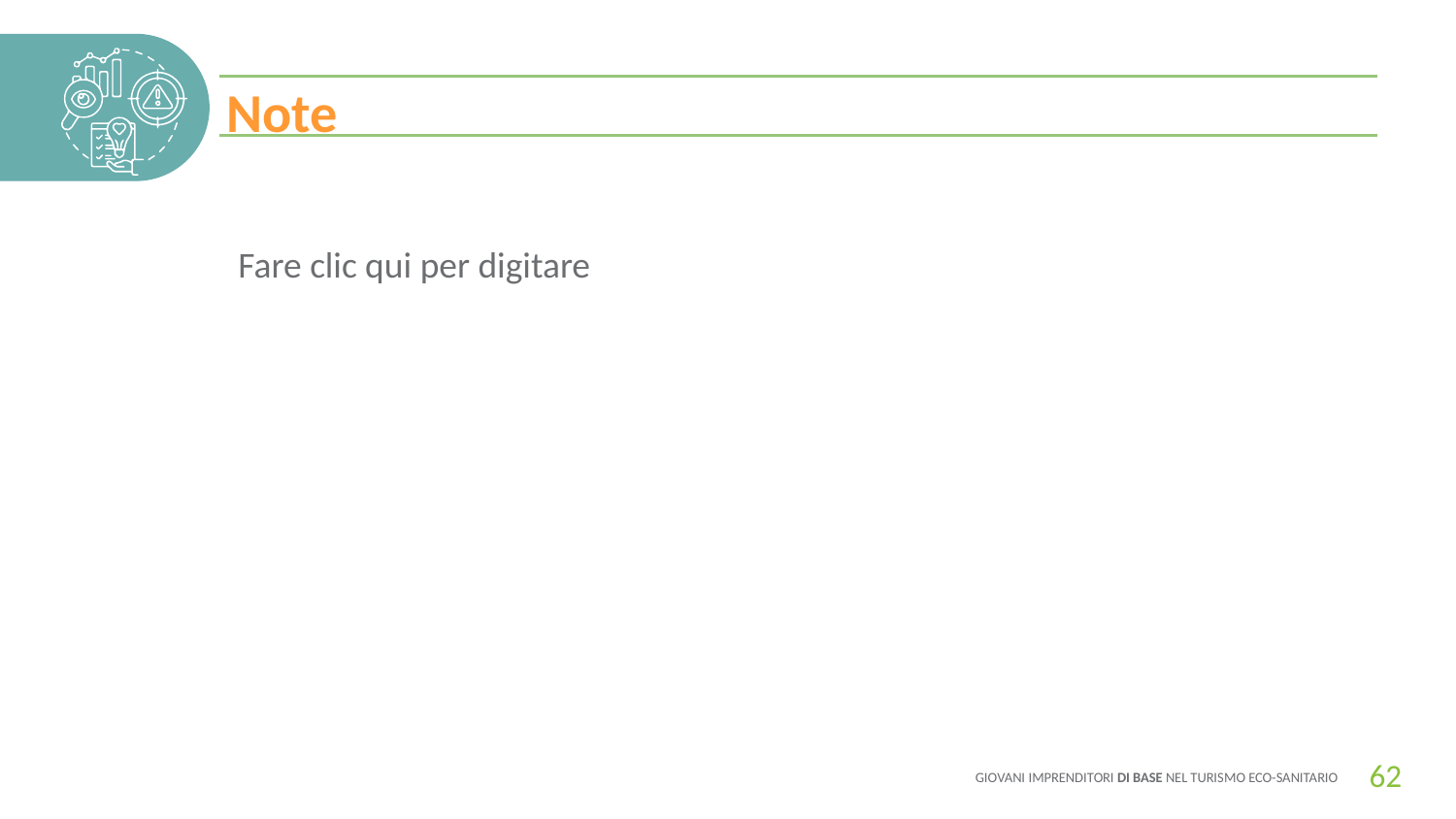

Note

Fare clic qui per digitare

62